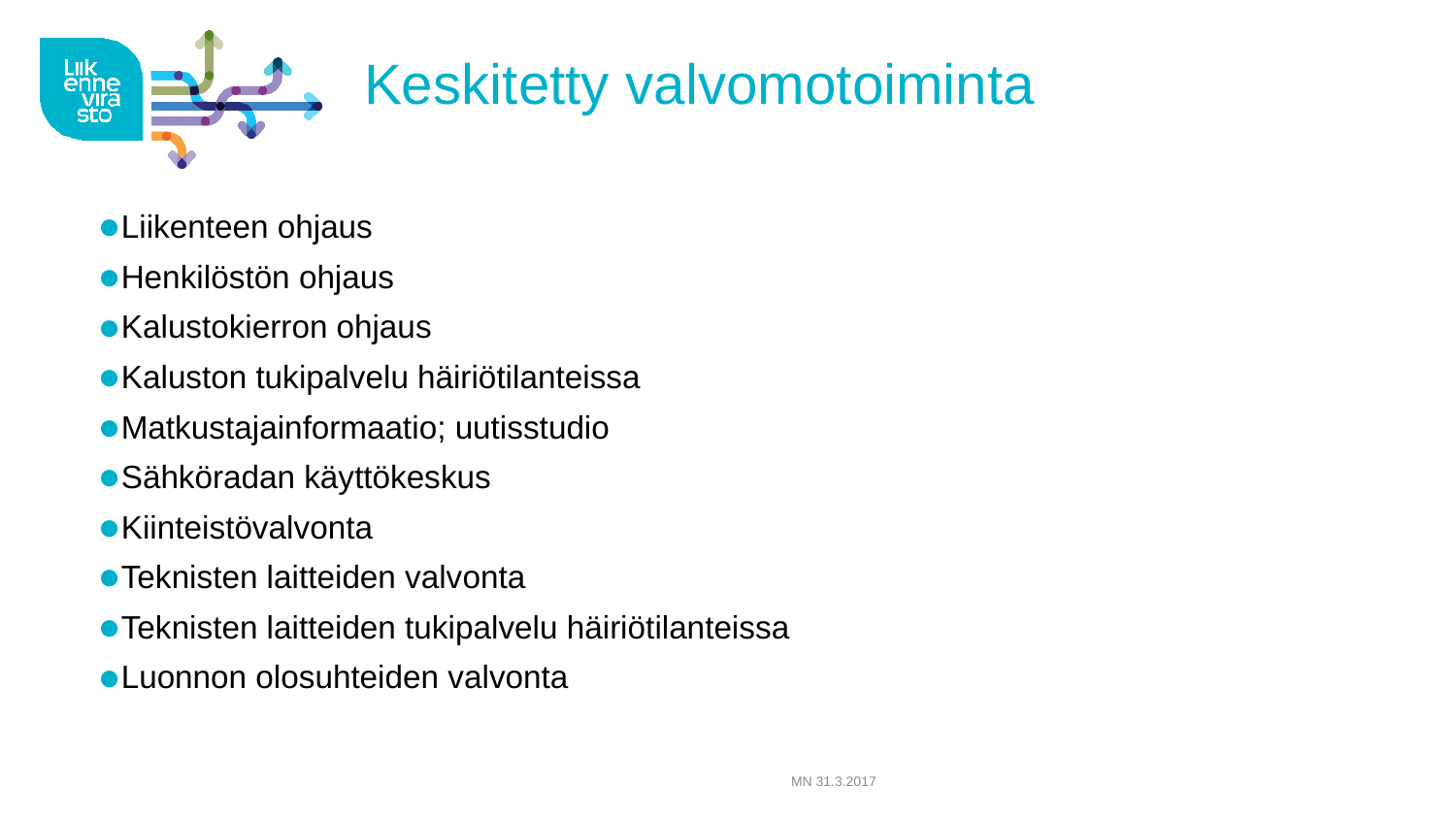

# Keskitetty valvomotoiminta
Liikenteen ohjaus
Henkilöstön ohjaus
Kalustokierron ohjaus
Kaluston tukipalvelu häiriötilanteissa
Matkustajainformaatio; uutisstudio
Sähköradan käyttökeskus
Kiinteistövalvonta
Teknisten laitteiden valvonta
Teknisten laitteiden tukipalvelu häiriötilanteissa
Luonnon olosuhteiden valvonta
MN 31.3.2017